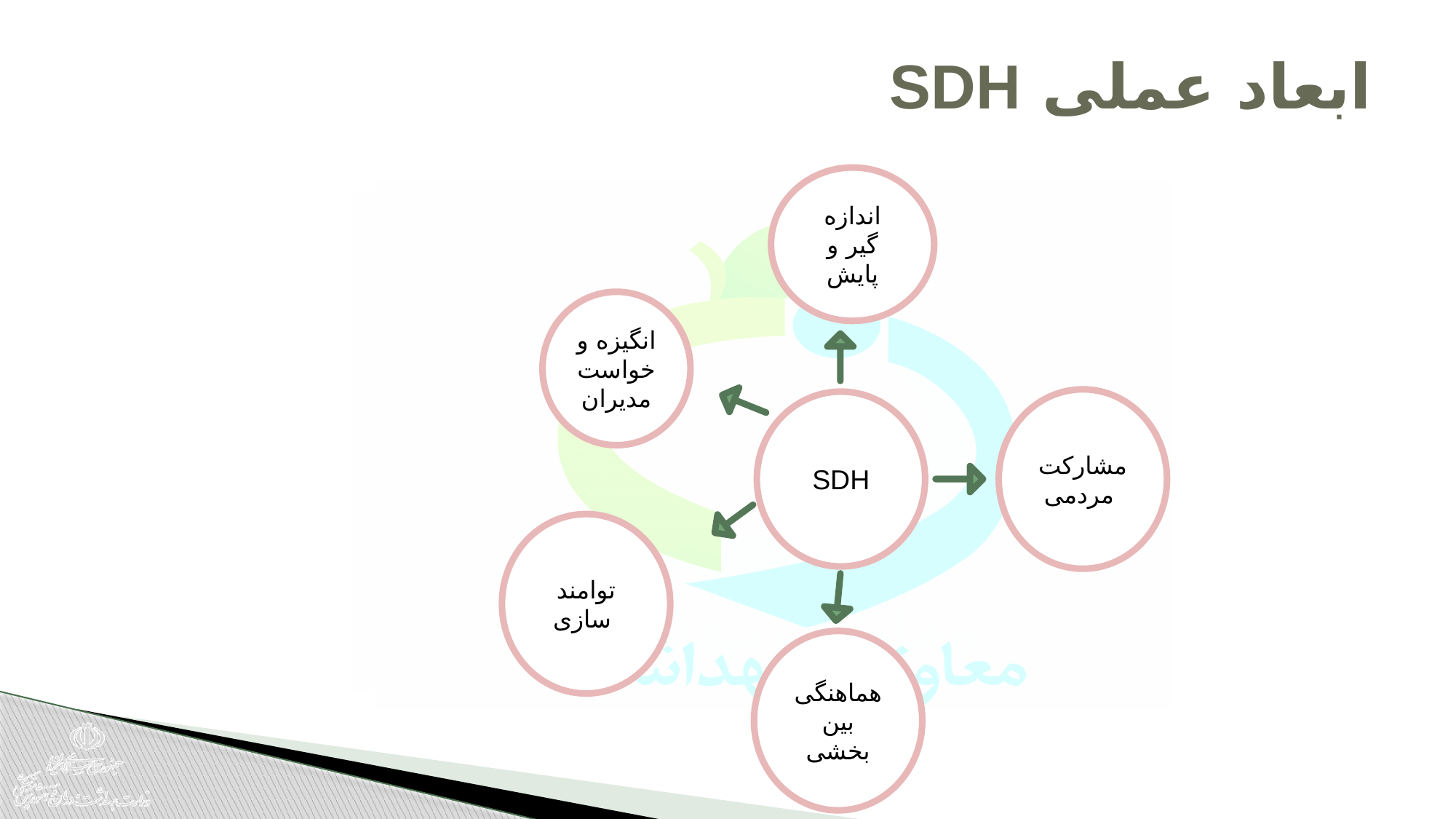

# ابعاد عملی SDH

اندازه گیر و پایش
انگیزه و خواست مدیران

مشارکت مردمی

SDH

توامند سازی

هماهنگی بین بخشی